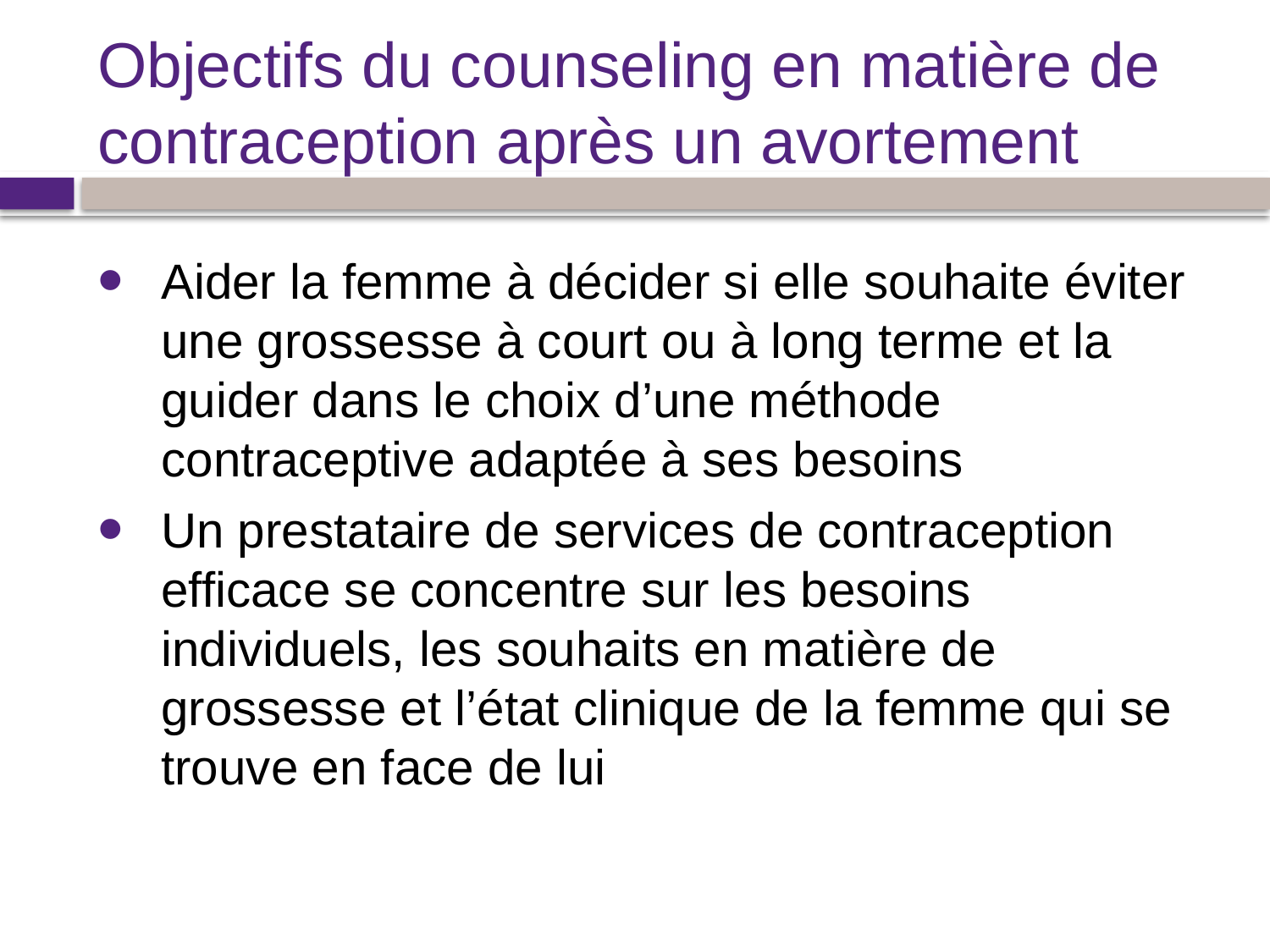

# Objectifs du counseling en matière de contraception après un avortement
Aider la femme à décider si elle souhaite éviter une grossesse à court ou à long terme et la guider dans le choix d’une méthode contraceptive adaptée à ses besoins
Un prestataire de services de contraception efficace se concentre sur les besoins individuels, les souhaits en matière de grossesse et l’état clinique de la femme qui se trouve en face de lui